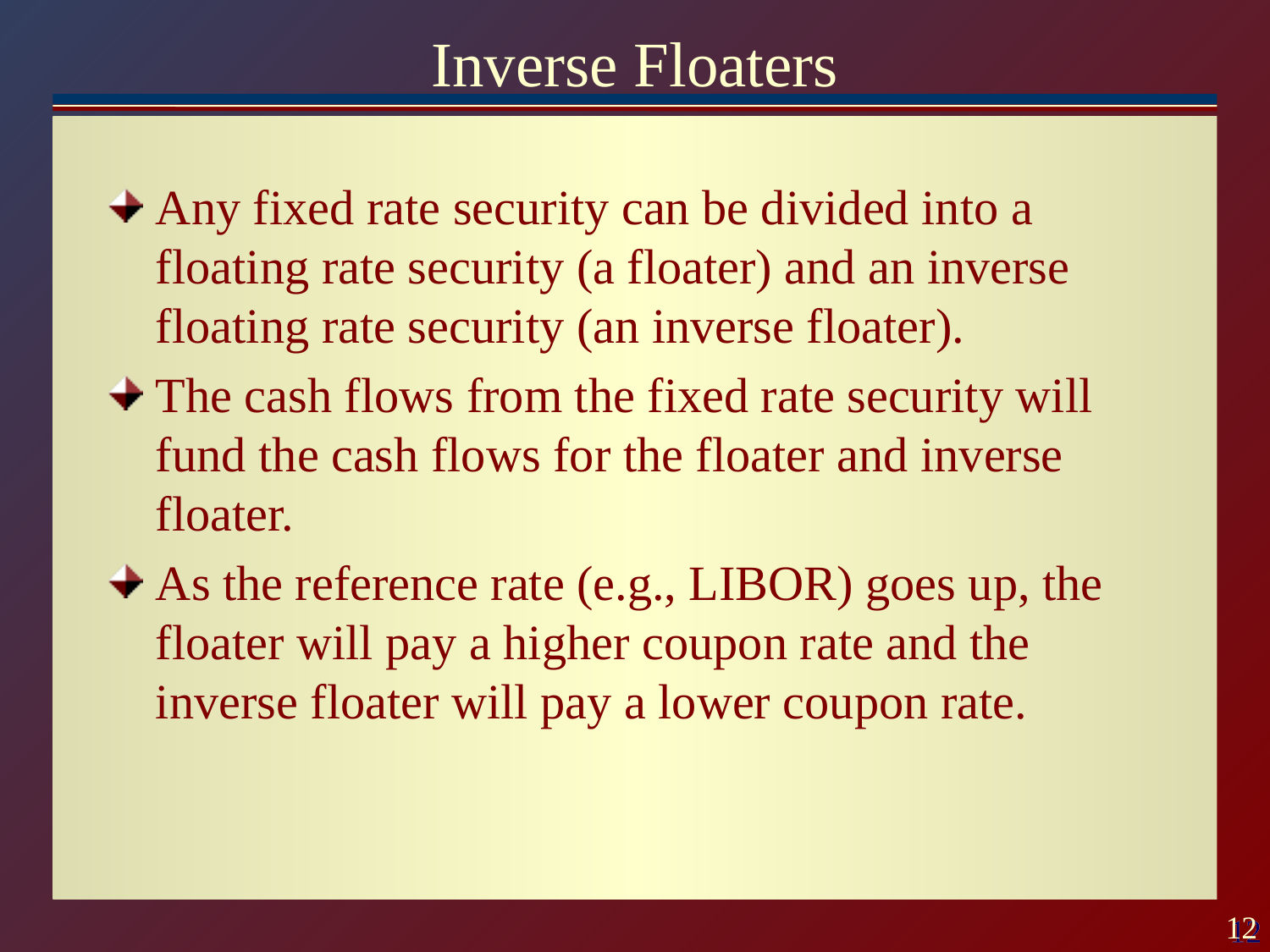

# Inverse Floaters
Any fixed rate security can be divided into a floating rate security (a floater) and an inverse floating rate security (an inverse floater).
The cash flows from the fixed rate security will fund the cash flows for the floater and inverse floater.
As the reference rate (e.g., LIBOR) goes up, the floater will pay a higher coupon rate and the inverse floater will pay a lower coupon rate.